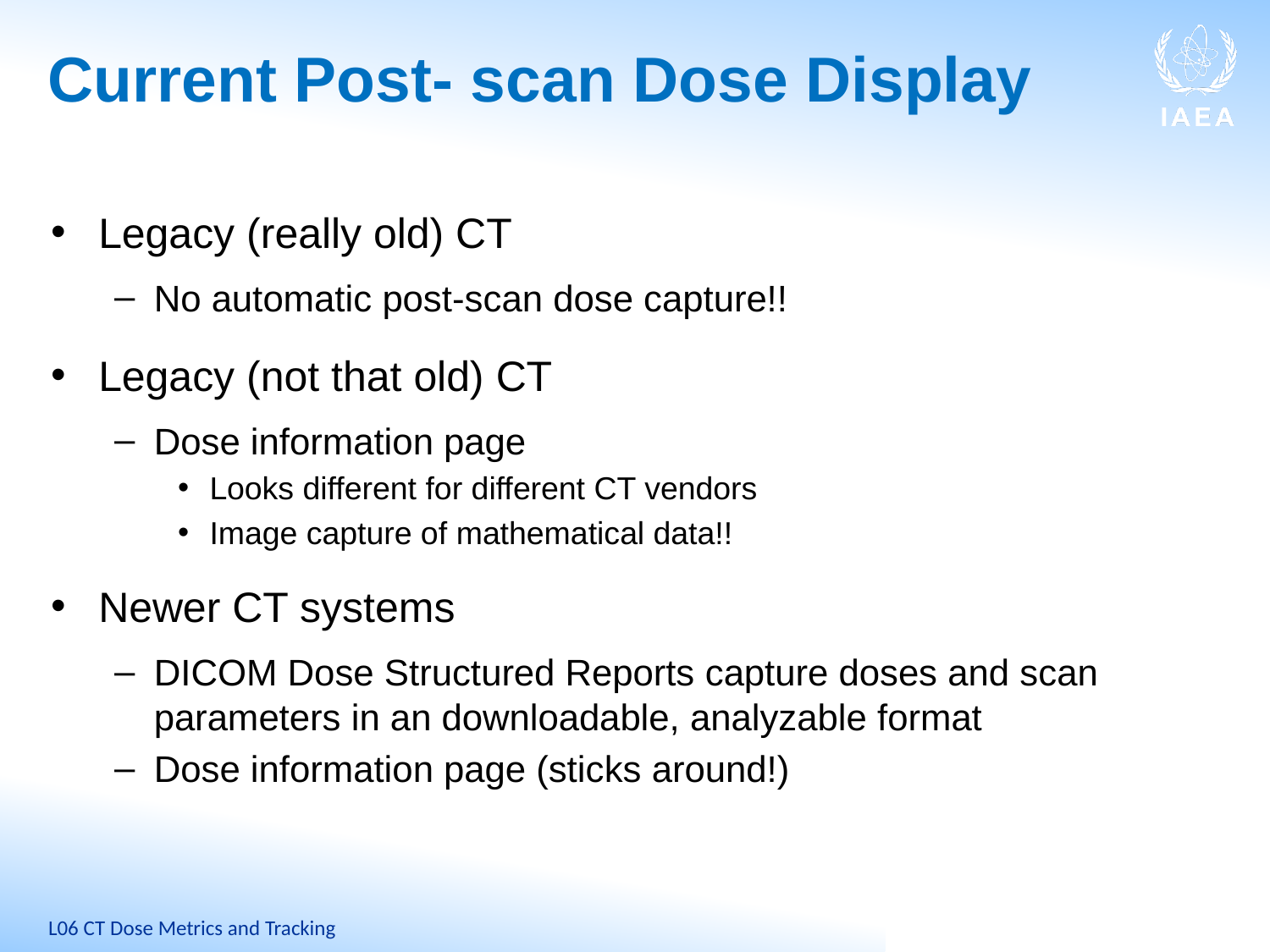

# Current Post- scan Dose Display
Legacy (really old) CT
No automatic post-scan dose capture!!
Legacy (not that old) CT
Dose information page
Looks different for different CT vendors
Image capture of mathematical data!!
Newer CT systems
DICOM Dose Structured Reports capture doses and scan parameters in an downloadable, analyzable format
Dose information page (sticks around!)